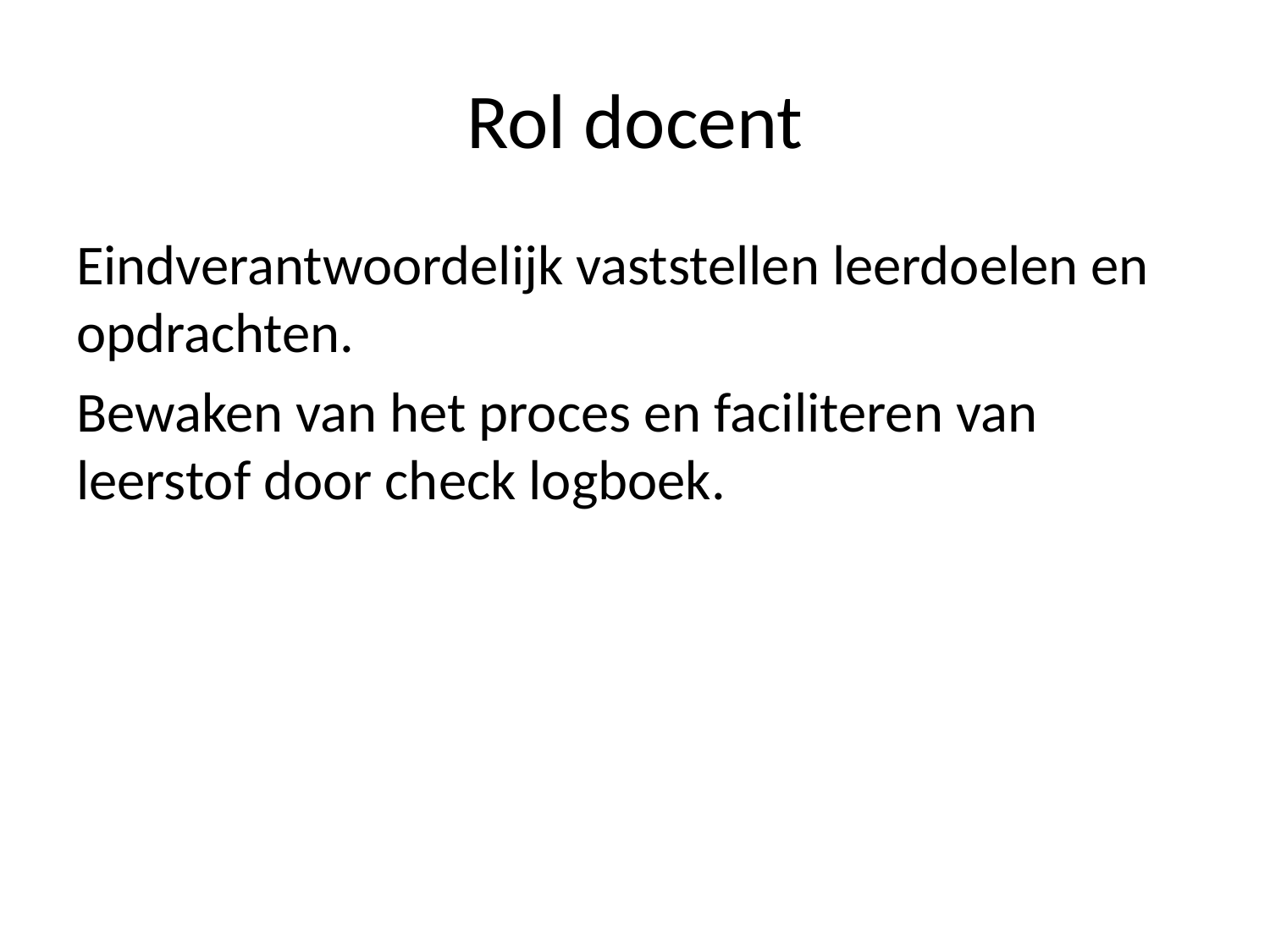

# Rol docent
Eindverantwoordelijk vaststellen leerdoelen en opdrachten.
Bewaken van het proces en faciliteren van leerstof door check logboek.